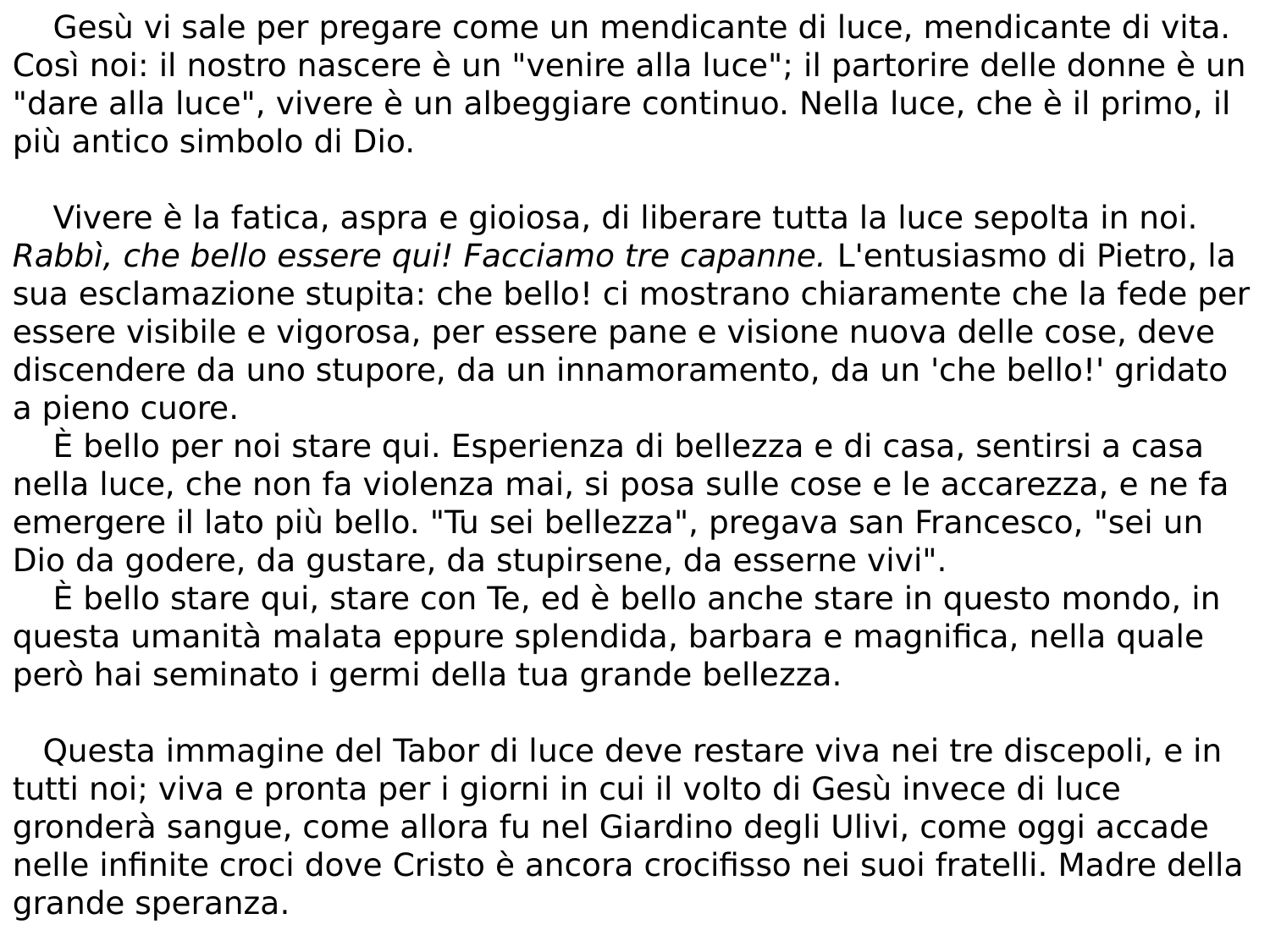

Gesù vi sale per pregare come un mendicante di luce, mendicante di vita. Così noi: il nostro nascere è un "venire alla luce"; il partorire delle donne è un "dare alla luce", vivere è un albeggiare continuo. Nella luce, che è il primo, il più antico simbolo di Dio.

    Vivere è la fatica, aspra e gioiosa, di liberare tutta la luce sepolta in noi. Rabbì, che bello essere qui! Facciamo tre capanne. L'entusiasmo di Pietro, la sua esclamazione stupita: che bello! ci mostrano chiaramente che la fede per essere visibile e vigorosa, per essere pane e visione nuova delle cose, deve discendere da uno stupore, da un innamoramento, da un 'che bello!' gridato a pieno cuore.
    È bello per noi stare qui. Esperienza di bellezza e di casa, sentirsi a casa nella luce, che non fa violenza mai, si posa sulle cose e le accarezza, e ne fa emergere il lato più bello. "Tu sei bellezza", pregava san Francesco, "sei un Dio da godere, da gustare, da stupirsene, da esserne vivi".
    È bello stare qui, stare con Te, ed è bello anche stare in questo mondo, in questa umanità malata eppure splendida, barbara e magnifica, nella quale però hai seminato i germi della tua grande bellezza.

   Questa immagine del Tabor di luce deve restare viva nei tre discepoli, e in tutti noi; viva e pronta per i giorni in cui il volto di Gesù invece di luce gronderà sangue, come allora fu nel Giardino degli Ulivi, come oggi accade nelle infinite croci dove Cristo è ancora crocifisso nei suoi fratelli. Madre della grande speranza.